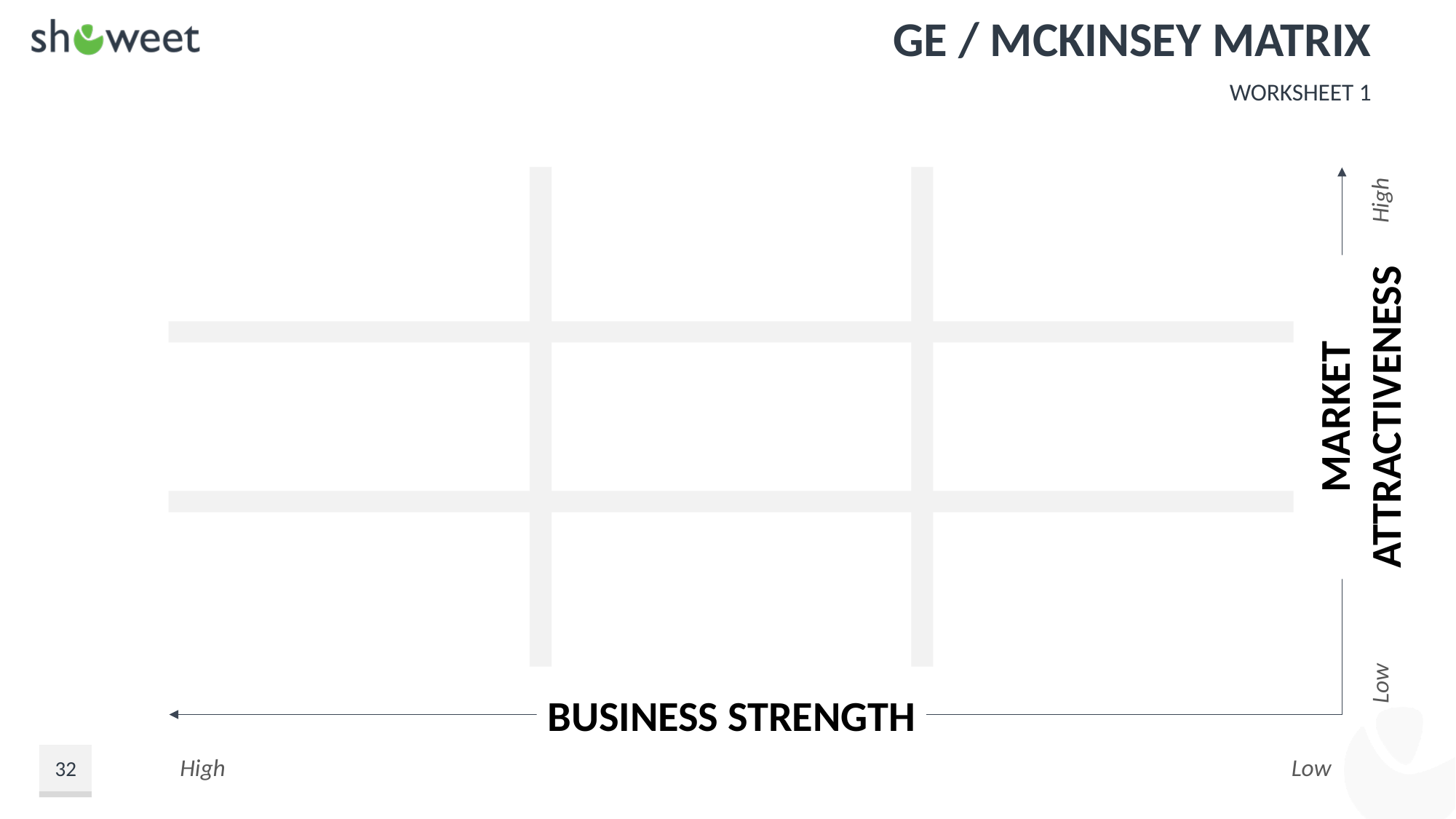

# GE / McKinsey Matrix
Worksheet 1

High

MARKET
ATTRACTIVENESS

Low
BUSINESS STRENGTH
32
High
Low